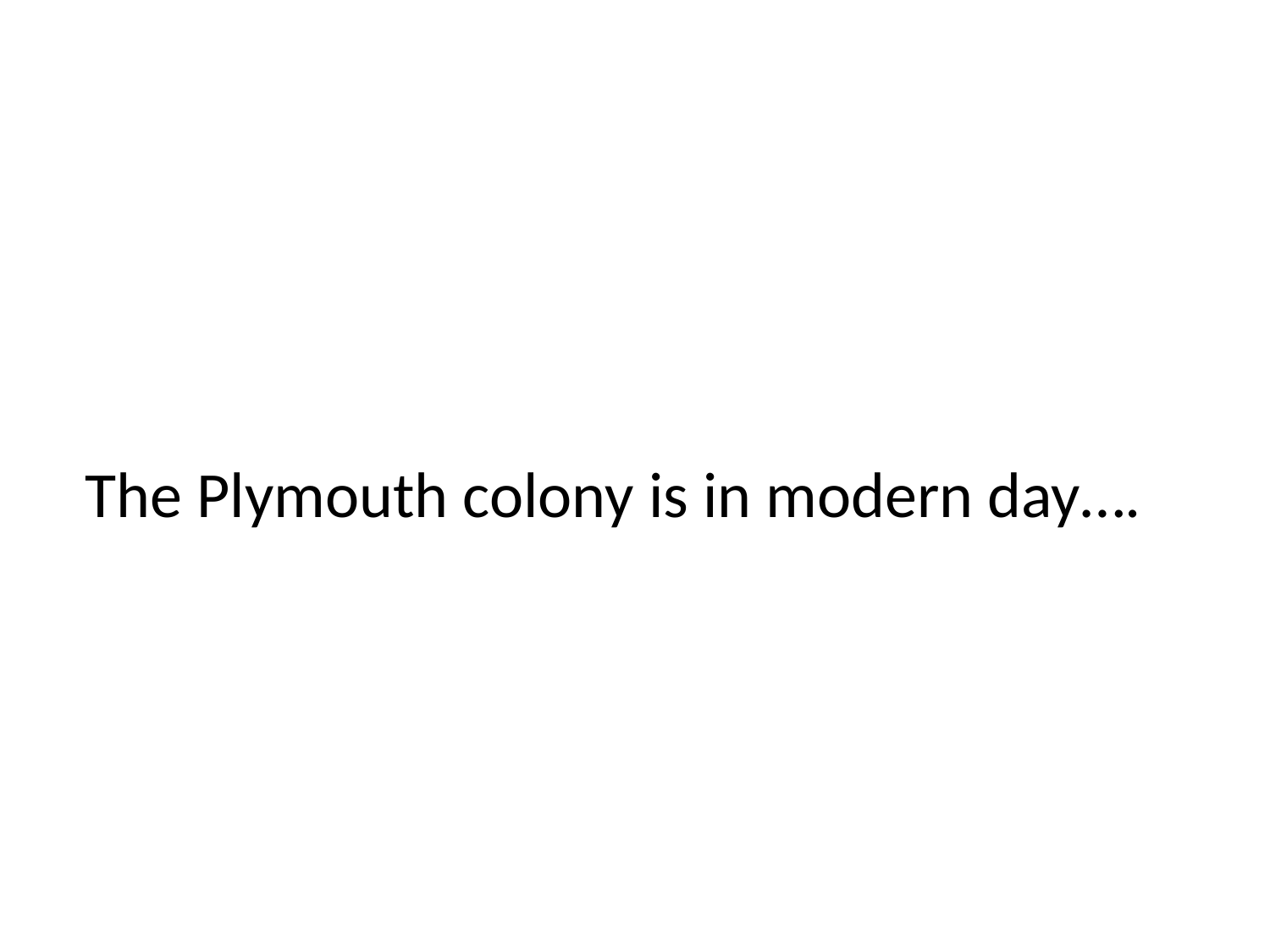

# The Plymouth colony is in modern day….